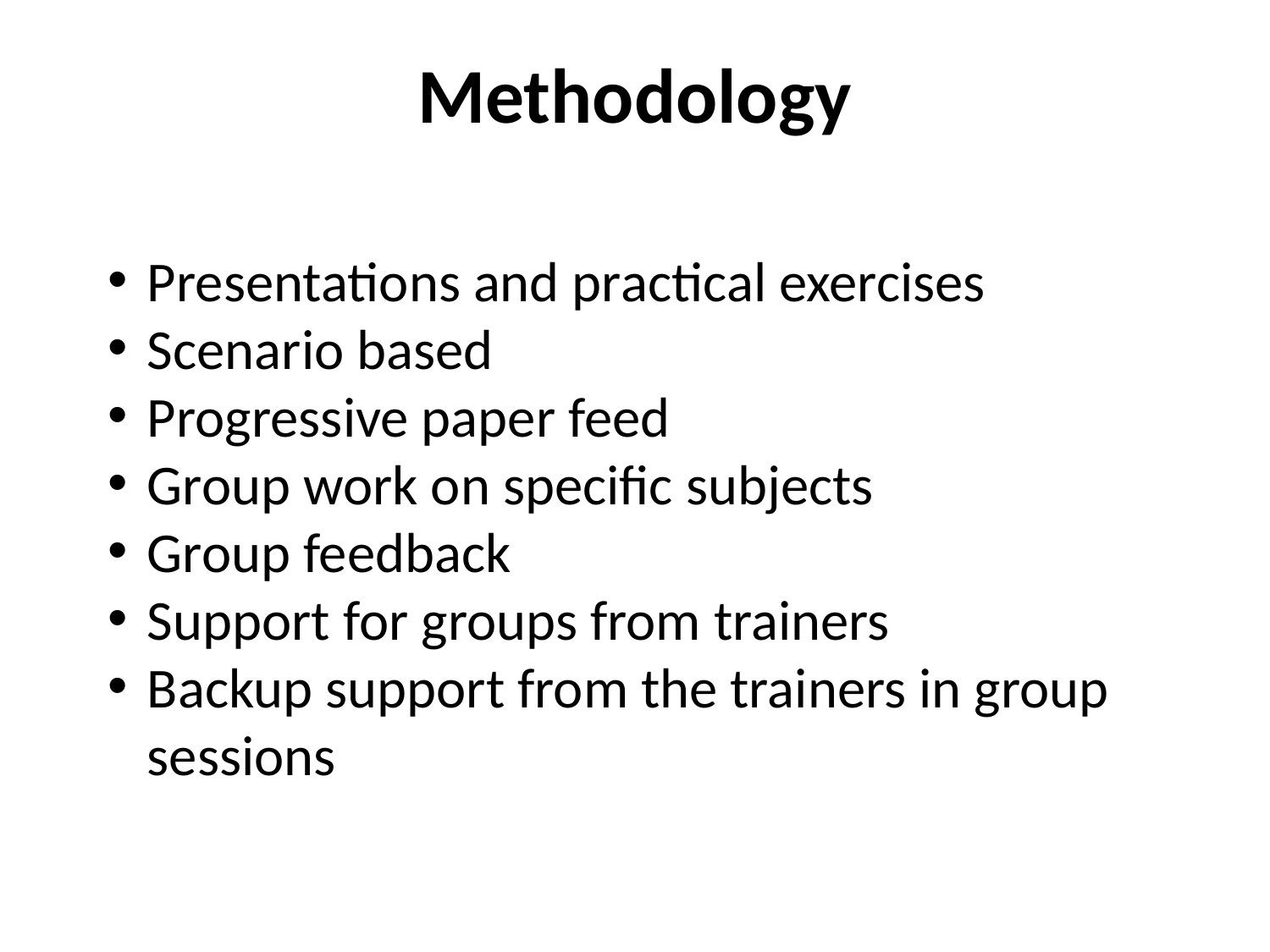

# Methodology

Presentations and practical exercises
Scenario based
Progressive paper feed
Group work on specific subjects
Group feedback
Support for groups from trainers
Backup support from the trainers in group sessions